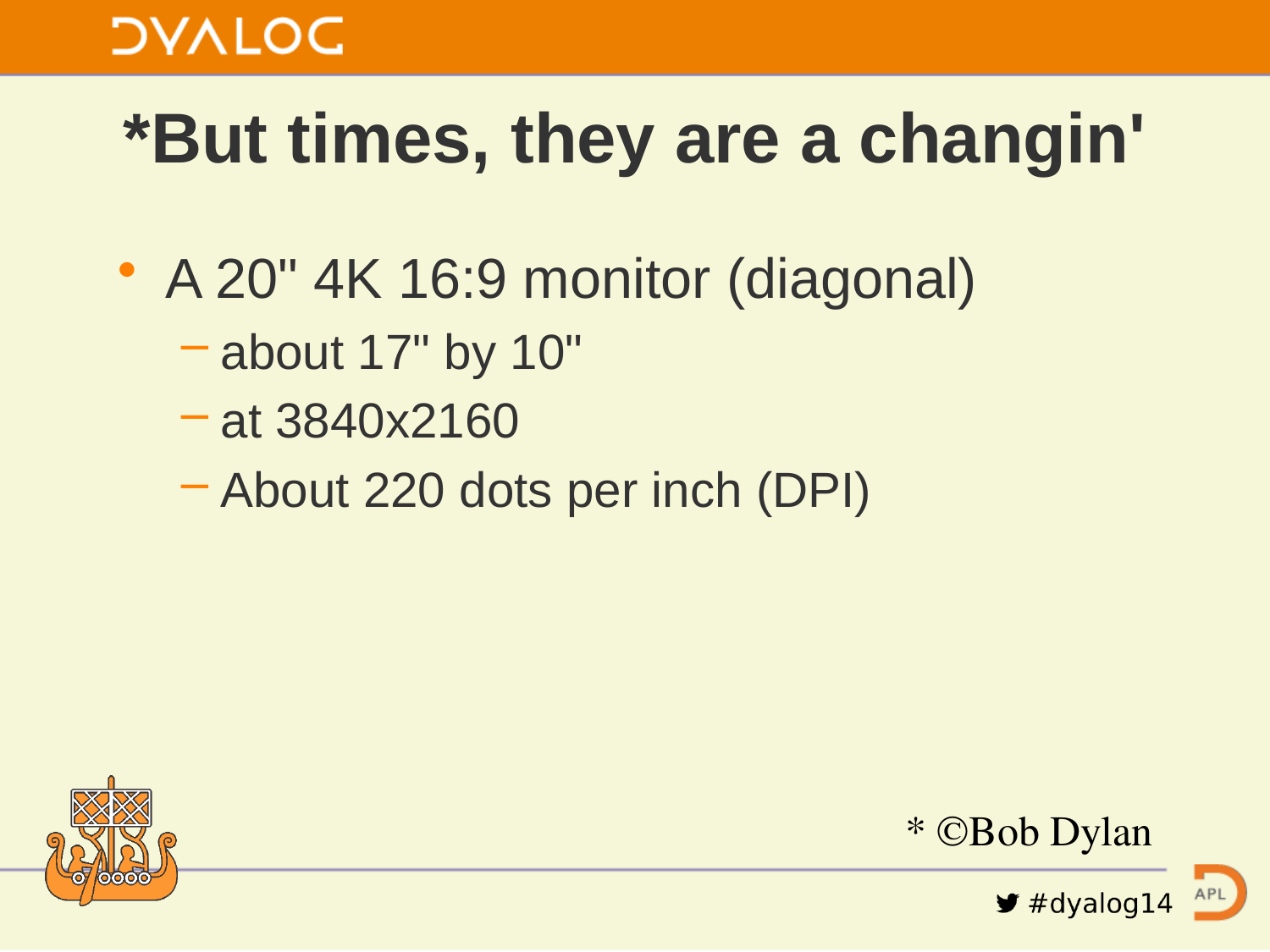

# *But times, they are a changin'
A 20" 4K 16:9 monitor (diagonal)
about 17" by 10"
at 3840x2160
About 220 dots per inch (DPI)

* ©Bob Dylan